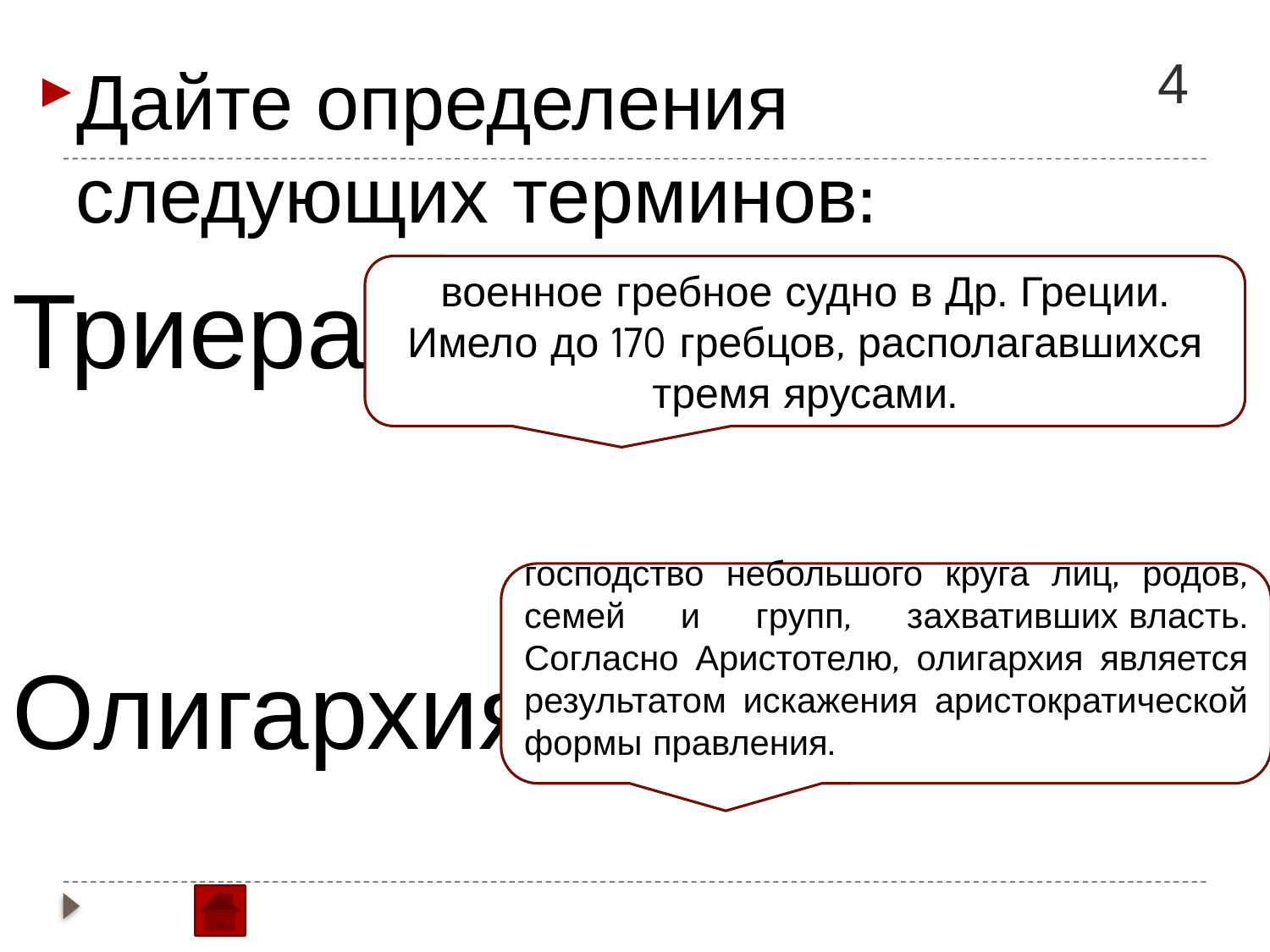

# 4
Дайте определения следующих терминов:
Триера

Олигархия

военное гребное судно в Др. Греции. Имело до 170 гребцов, располагавшихся тремя ярусами.
господство небольшого круга лиц, родов, семей и групп, захвативших власть. Согласно Аристотелю, олигархия является результатом искажения аристократической формы правления.